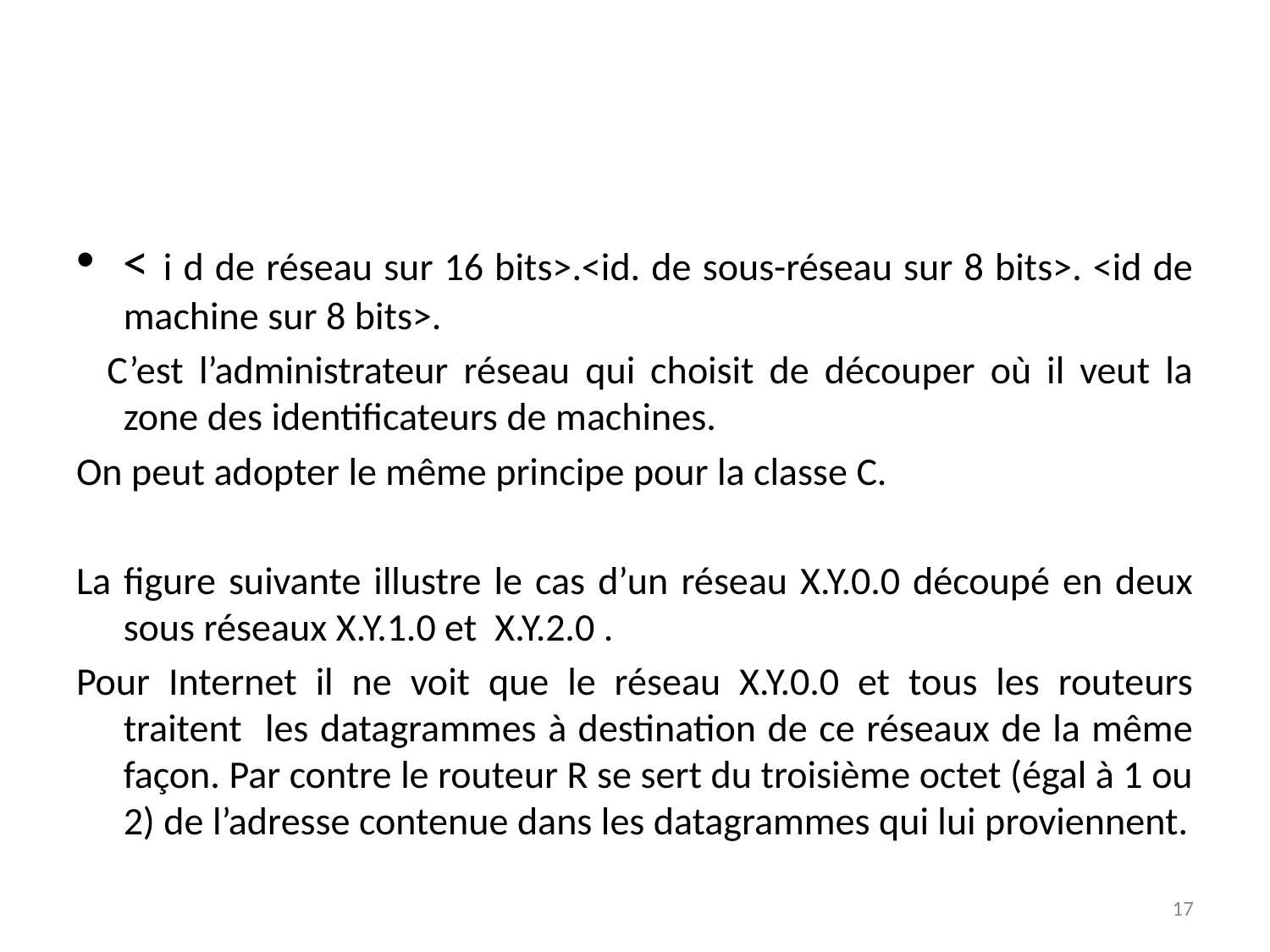

#
< i d de réseau sur 16 bits>.<id. de sous-réseau sur 8 bits>. <id de machine sur 8 bits>.
  C’est l’administrateur réseau qui choisit de découper où il veut la zone des identificateurs de machines.
On peut adopter le même principe pour la classe C.

La figure suivante illustre le cas d’un réseau X.Y.0.0 découpé en deux sous réseaux X.Y.1.0 et  X.Y.2.0 .
Pour Internet il ne voit que le réseau X.Y.0.0 et tous les routeurs traitent  les datagrammes à destination de ce réseaux de la même façon. Par contre le routeur R se sert du troisième octet (égal à 1 ou 2) de l’adresse contenue dans les datagrammes qui lui proviennent.
17